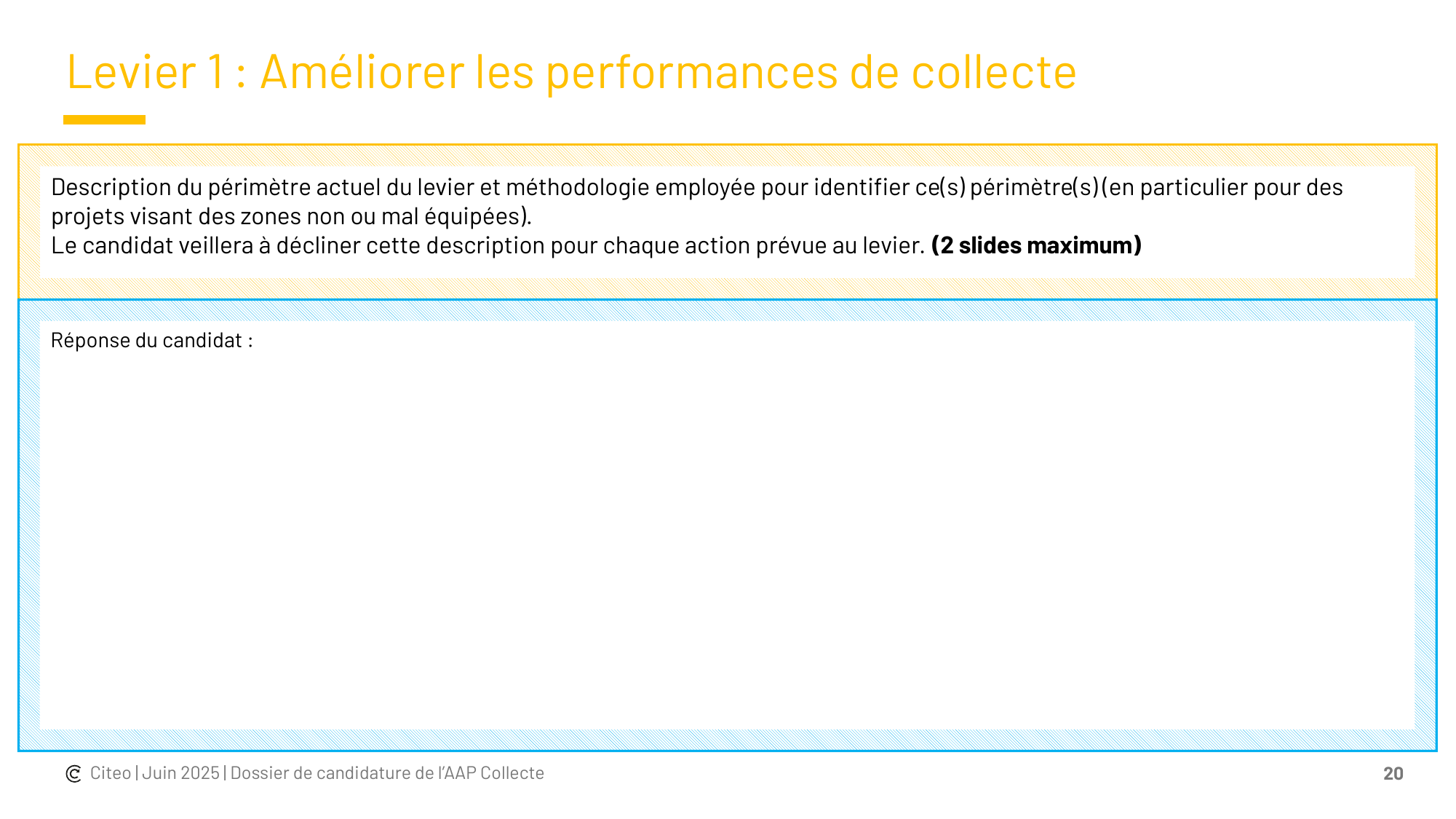

# Levier 1 : Améliorer les performances de collecte

Description du périmètre actuel du levier et méthodologie employée pour identifier ce(s) périmètre(s) (en particulier pour des projets visant des zones non ou mal équipées).
Le candidat veillera à décliner cette description pour chaque action prévue au levier. (2 slides maximum)

Réponse du candidat :

Citeo | Juin 2025 | Dossier de candidature de l’AAP Collecte
20